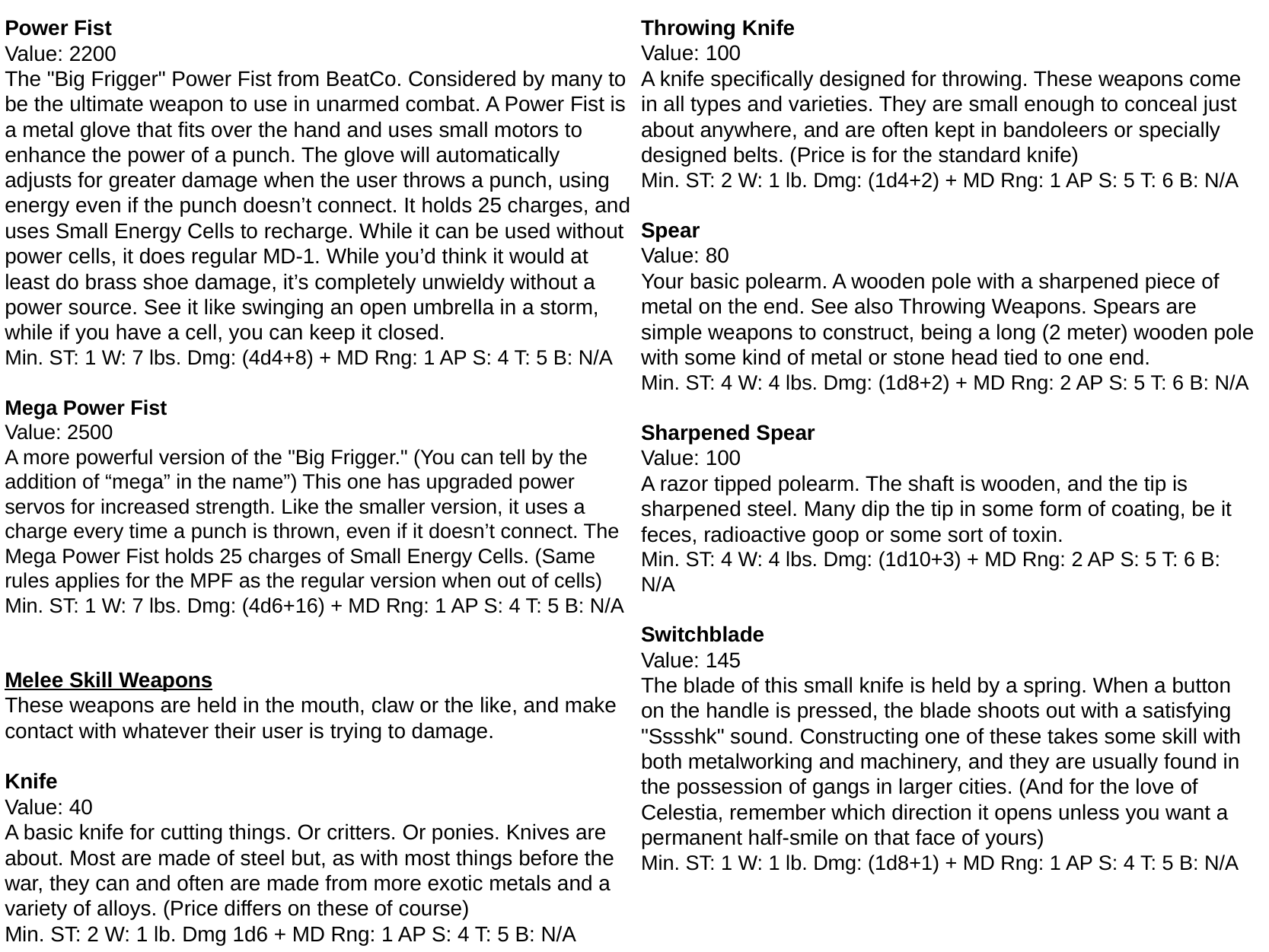

Throwing Knife
Value: 100
A knife specifically designed for throwing. These weapons come in all types and varieties. They are small enough to conceal just about anywhere, and are often kept in bandoleers or specially designed belts. (Price is for the standard knife)
Min. ST: 2 W: 1 lb. Dmg: (1d4+2) + MD Rng: 1 AP S: 5 T: 6 B: N/A

Spear
Value: 80
Your basic polearm. A wooden pole with a sharpened piece of metal on the end. See also Throwing Weapons. Spears are simple weapons to construct, being a long (2 meter) wooden pole with some kind of metal or stone head tied to one end.
Min. ST: 4 W: 4 lbs. Dmg: (1d8+2) + MD Rng: 2 AP S: 5 T: 6 B: N/A

Sharpened Spear
Value: 100
A razor tipped polearm. The shaft is wooden, and the tip is sharpened steel. Many dip the tip in some form of coating, be it feces, radioactive goop or some sort of toxin.
Min. ST: 4 W: 4 lbs. Dmg: (1d10+3) + MD Rng: 2 AP S: 5 T: 6 B: N/A

Switchblade
Value: 145
The blade of this small knife is held by a spring. When a button on the handle is pressed, the blade shoots out with a satisfying "Sssshk" sound. Constructing one of these takes some skill with both metalworking and machinery, and they are usually found in the possession of gangs in larger cities. (And for the love of Celestia, remember which direction it opens unless you want a permanent half-smile on that face of yours)
Min. ST: 1 W: 1 lb. Dmg: (1d8+1) + MD Rng: 1 AP S: 4 T: 5 B: N/A

Power Fist
Value: 2200
The "Big Frigger" Power Fist from BeatCo. Considered by many to be the ultimate weapon to use in unarmed combat. A Power Fist is a metal glove that fits over the hand and uses small motors to enhance the power of a punch. The glove will automatically adjusts for greater damage when the user throws a punch, using energy even if the punch doesn’t connect. It holds 25 charges, and uses Small Energy Cells to recharge. While it can be used without power cells, it does regular MD-1. While you’d think it would at least do brass shoe damage, it’s completely unwieldy without a power source. See it like swinging an open umbrella in a storm, while if you have a cell, you can keep it closed.
Min. ST: 1 W: 7 lbs. Dmg: (4d4+8) + MD Rng: 1 AP S: 4 T: 5 B: N/A

Mega Power Fist
Value: 2500
A more powerful version of the "Big Frigger." (You can tell by the addition of “mega” in the name”) This one has upgraded power servos for increased strength. Like the smaller version, it uses a charge every time a punch is thrown, even if it doesn’t connect. The Mega Power Fist holds 25 charges of Small Energy Cells. (Same rules applies for the MPF as the regular version when out of cells)
Min. ST: 1 W: 7 lbs. Dmg: (4d6+16) + MD Rng: 1 AP S: 4 T: 5 B: N/A

Melee Skill Weapons
These weapons are held in the mouth, claw or the like, and make contact with whatever their user is trying to damage.

Knife
Value: 40
A basic knife for cutting things. Or critters. Or ponies. Knives are about. Most are made of steel but, as with most things before the war, they can and often are made from more exotic metals and a variety of alloys. (Price differs on these of course)
Min. ST: 2 W: 1 lb. Dmg 1d6 + MD Rng: 1 AP S: 4 T: 5 B: N/A